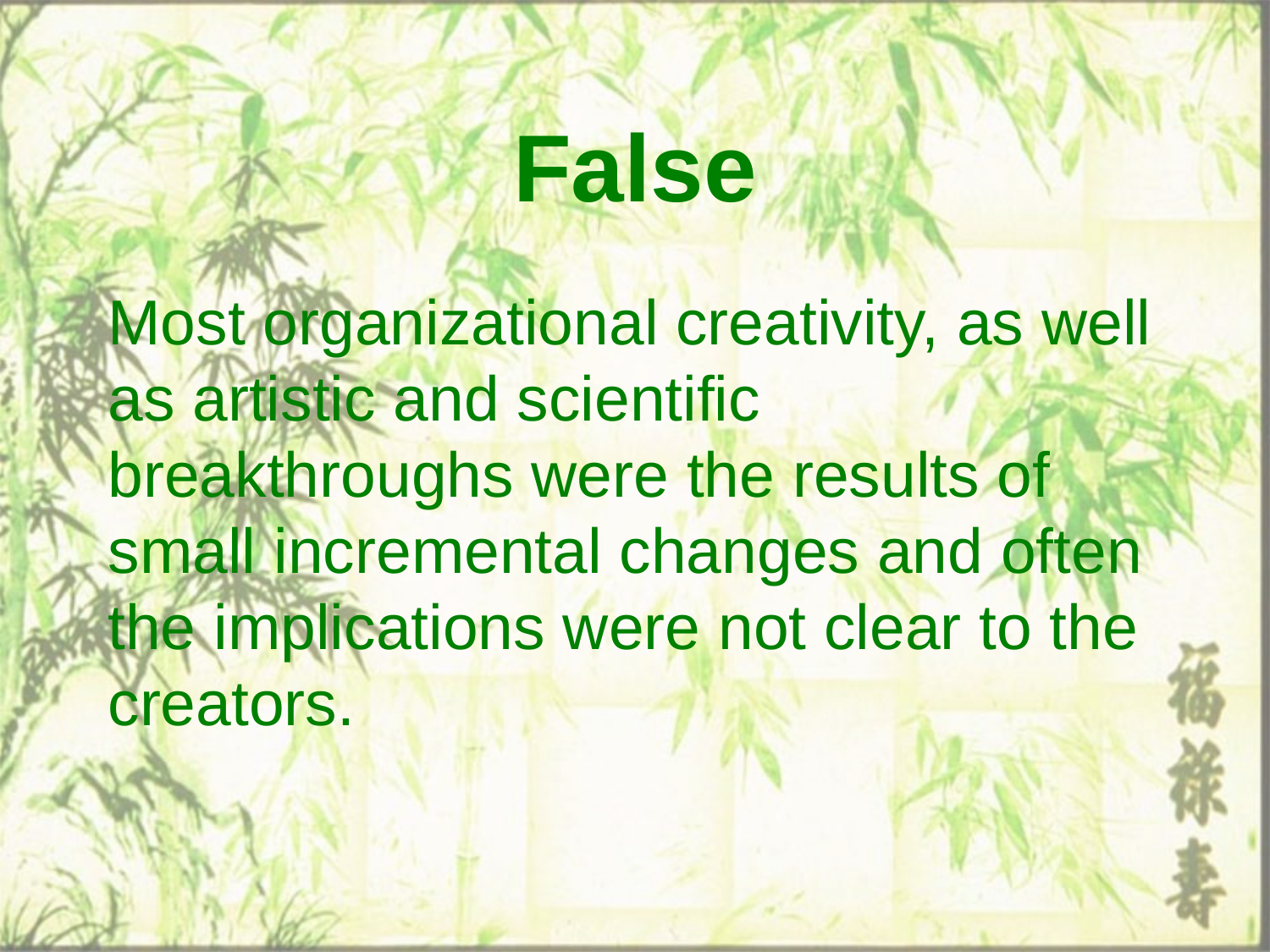

# False
Most organizational creativity, as well as artistic and scientific breakthroughs were the results of small incremental changes and often the implications were not clear to the creators.